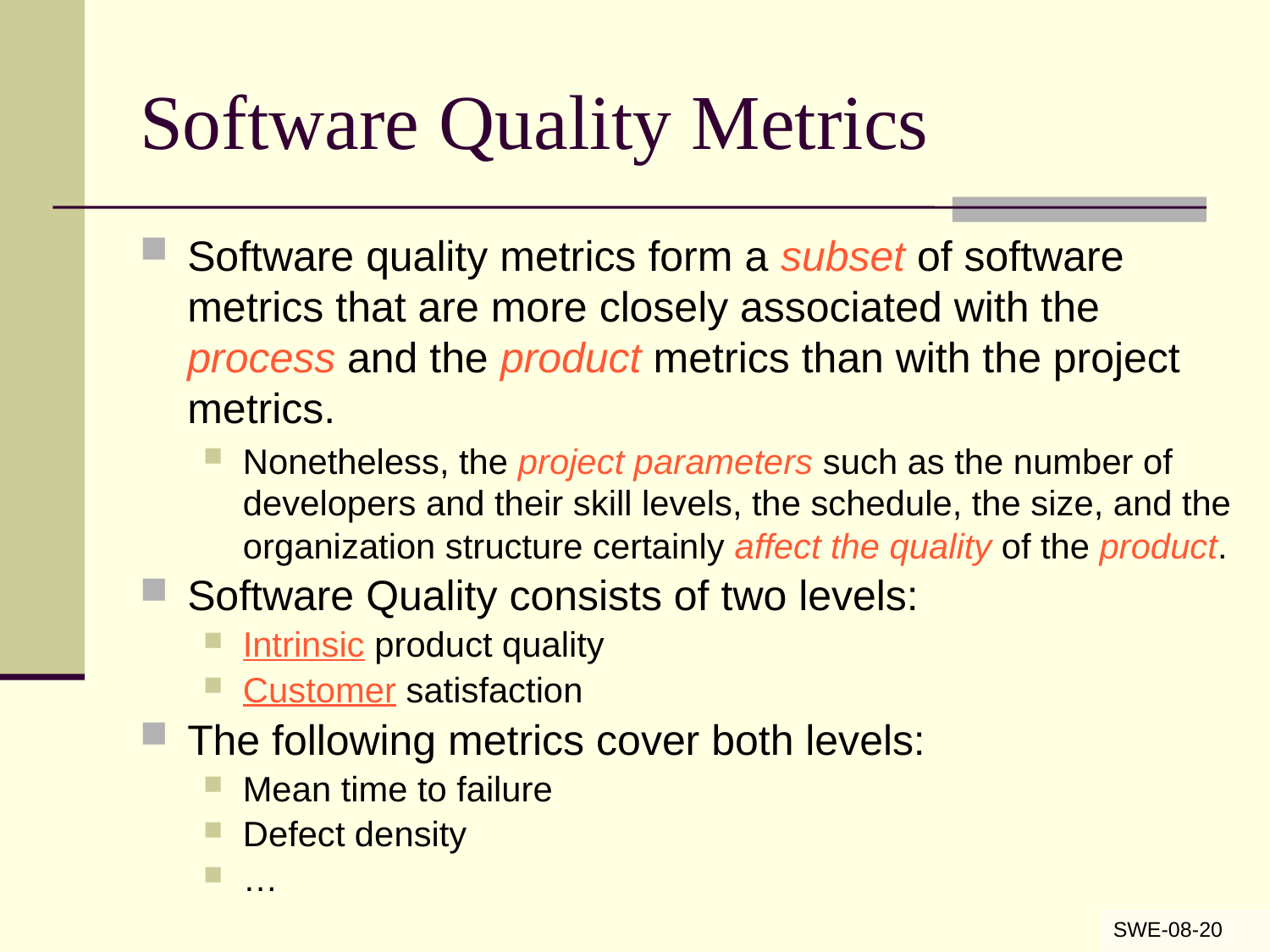

# Software Quality Metrics
Software quality metrics form a subset of software metrics that are more closely associated with the process and the product metrics than with the project metrics.
Nonetheless, the project parameters such as the number of developers and their skill levels, the schedule, the size, and the organization structure certainly affect the quality of the product.
Software Quality consists of two levels:
Intrinsic product quality
Customer satisfaction
The following metrics cover both levels:
Mean time to failure
Defect density
…